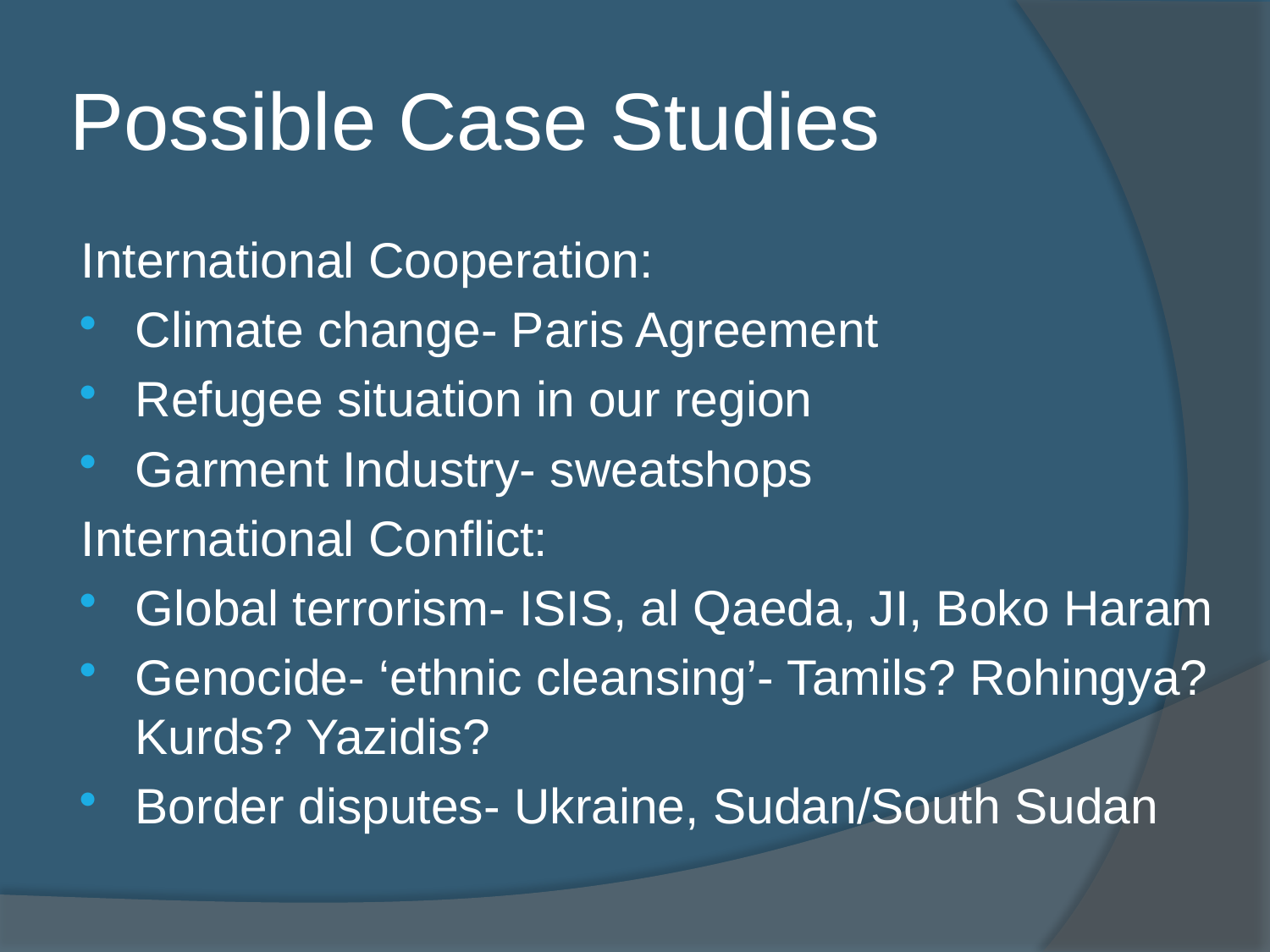

# Possible Case Studies
International Cooperation:
Climate change- Paris Agreement
Refugee situation in our region
Garment Industry- sweatshops
International Conflict:
Global terrorism- ISIS, al Qaeda, JI, Boko Haram
Genocide- ‘ethnic cleansing’- Tamils? Rohingya? Kurds? Yazidis?
Border disputes- Ukraine, Sudan/South Sudan